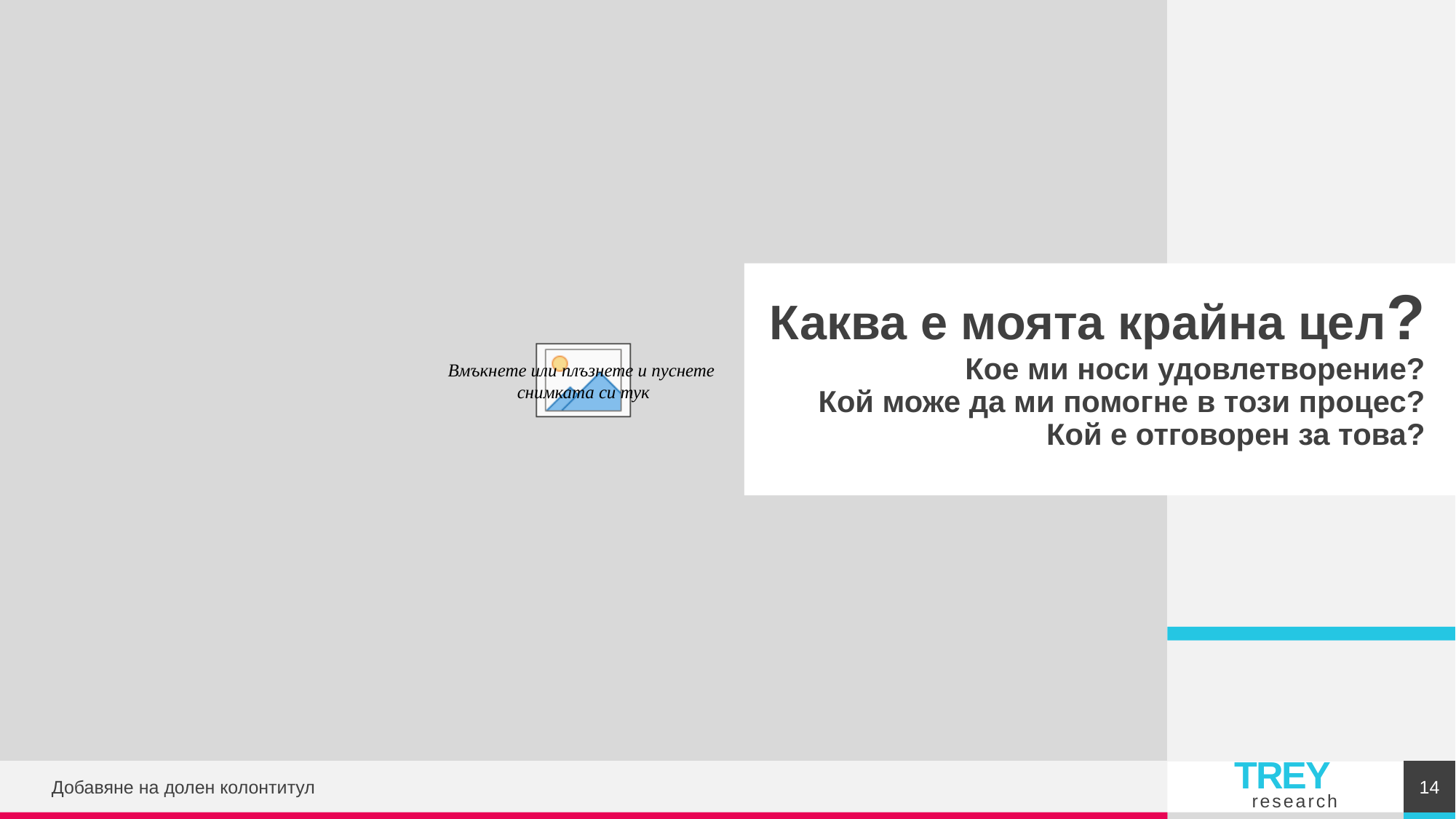

# Каква е моята крайна цел? Кое ми носи удовлетворение? Кой може да ми помогне в този процес? Кой е отговорен за това?

14
Добавяне на долен колонтитул